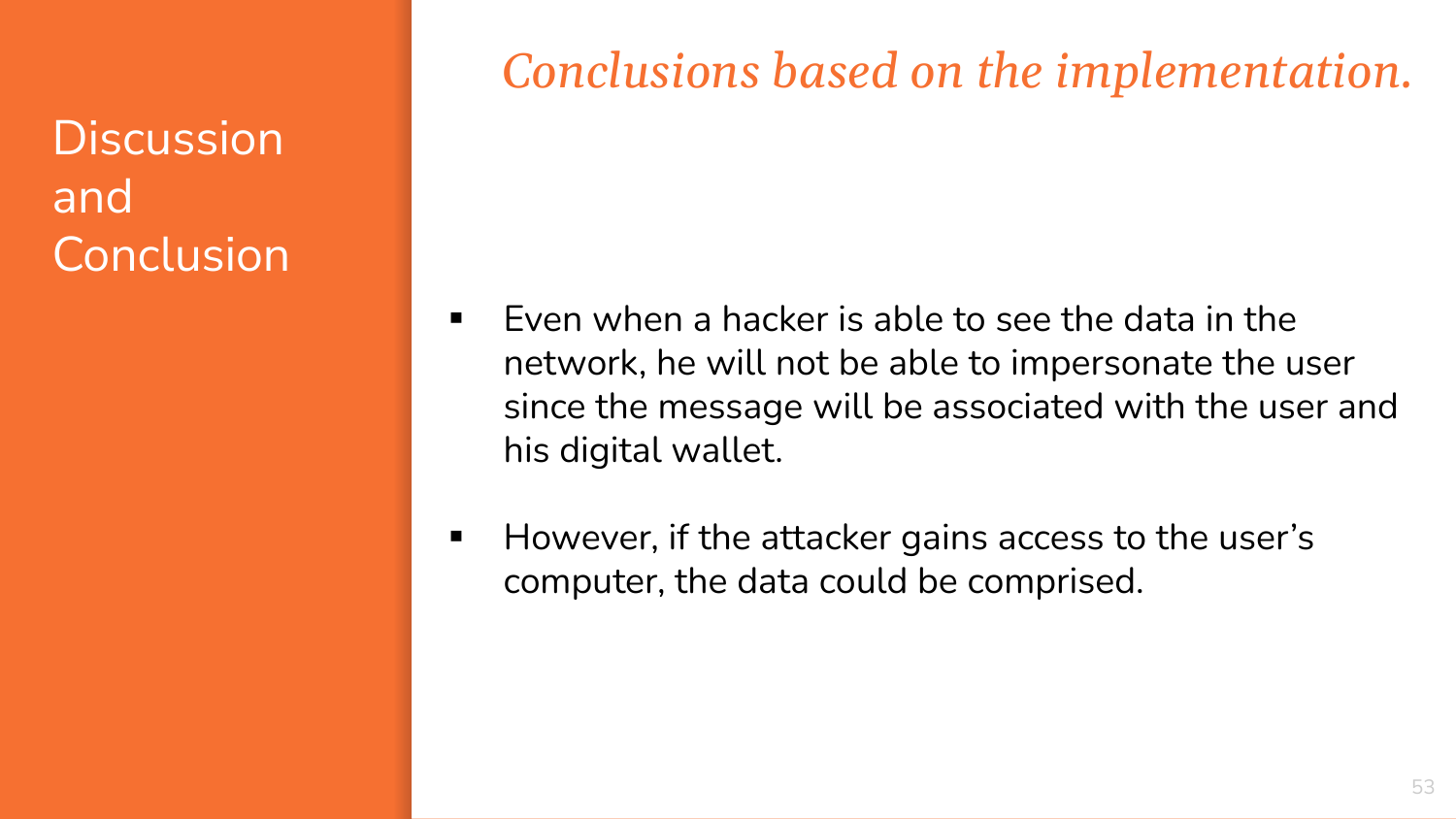

Conclusions based on the implementation.
# Discussion and Conclusion

Even when a hacker is able to see the data in the network, he will not be able to impersonate the user since the message will be associated with the user and his digital wallet.

However, if the attacker gains access to the user’s computer, the data could be comprised.

53